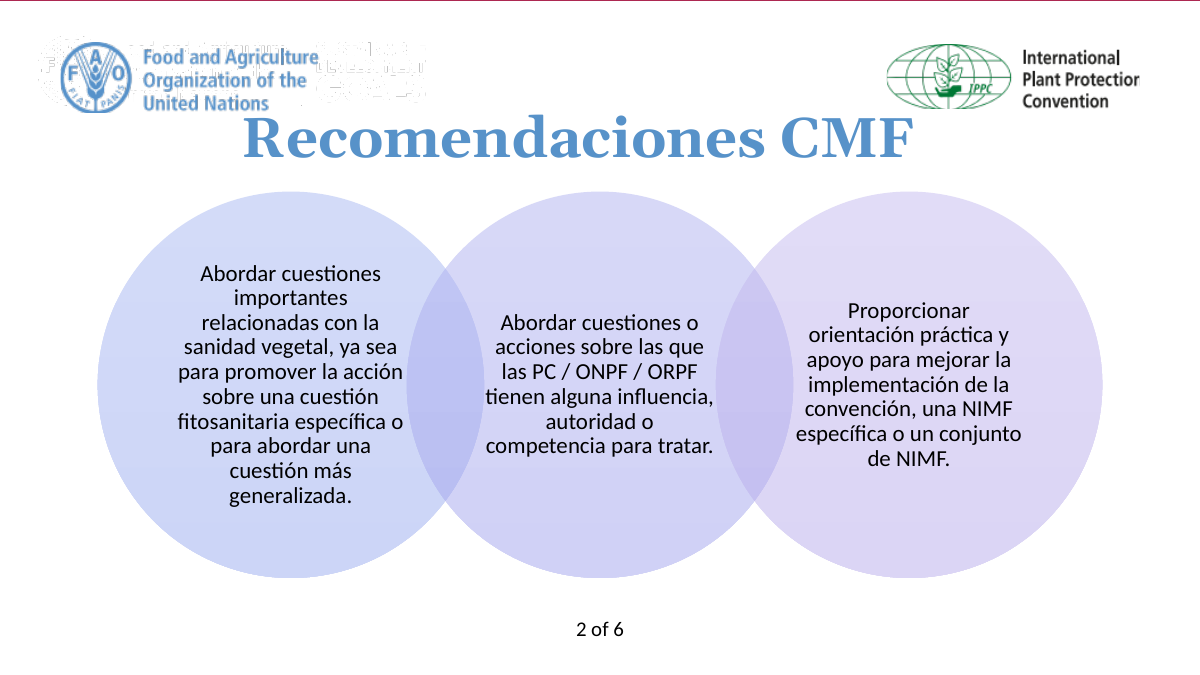

# Recomendaciones CMF
Abordar cuestiones importantes relacionadas con la sanidad vegetal, ya sea para promover la acción sobre una cuestión fitosanitaria específica o para abordar una cuestión más generalizada.
Abordar cuestiones o acciones sobre las que las PC / ONPF / ORPF tienen alguna influencia, autoridad o competencia para tratar.
Proporcionar orientación práctica y apoyo para mejorar la implementación de la convención, una NIMF específica o un conjunto de NIMF.
2 of 6